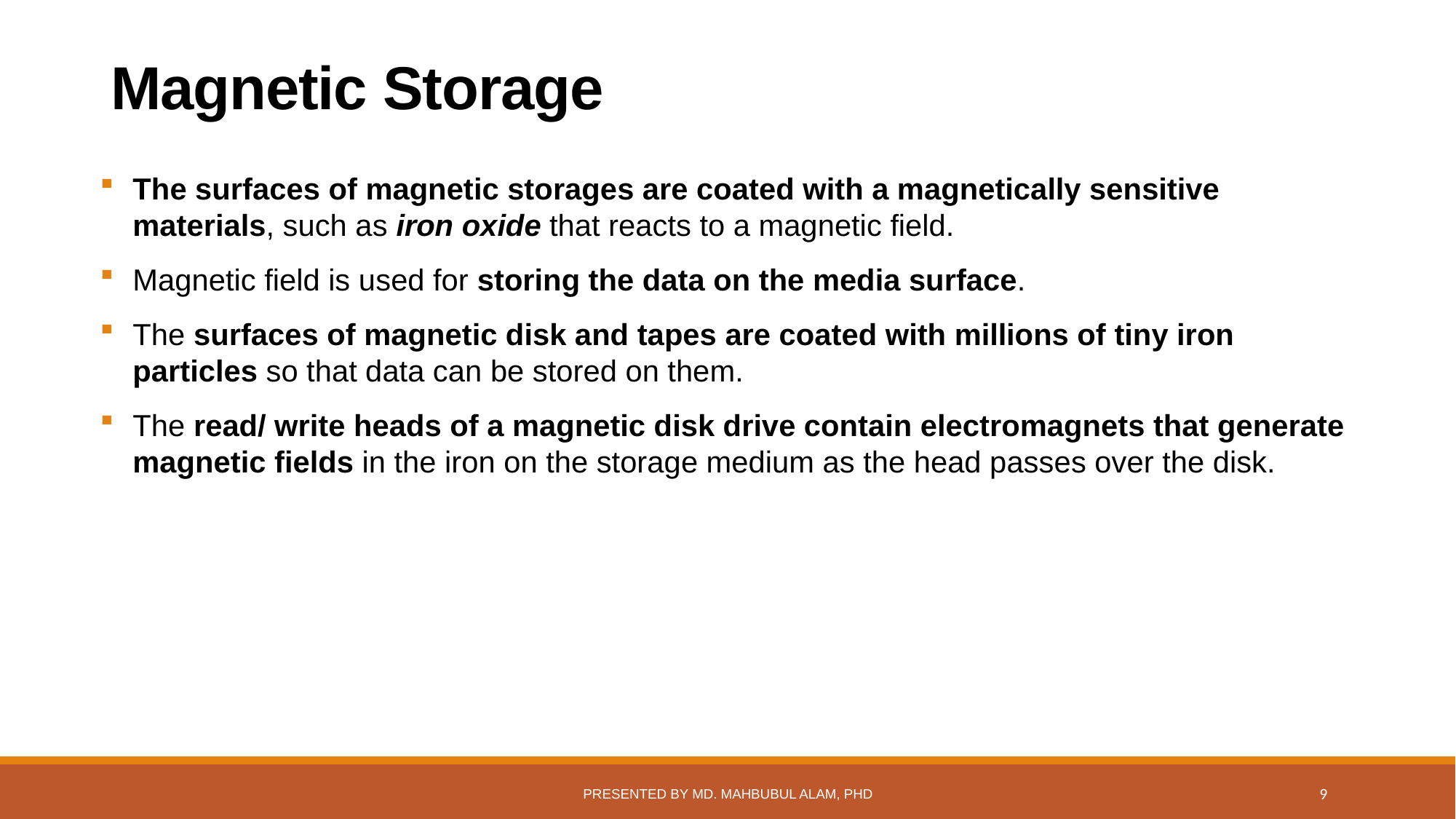

# Magnetic Storage
The surfaces of magnetic storages are coated with a magnetically sensitive materials, such as iron oxide that reacts to a magnetic field.
Magnetic field is used for storing the data on the media surface.
The surfaces of magnetic disk and tapes are coated with millions of tiny iron particles so that data can be stored on them.
The read/ write heads of a magnetic disk drive contain electromagnets that generate magnetic fields in the iron on the storage medium as the head passes over the disk.

Presented by Md. Mahbubul Alam, PhD
9